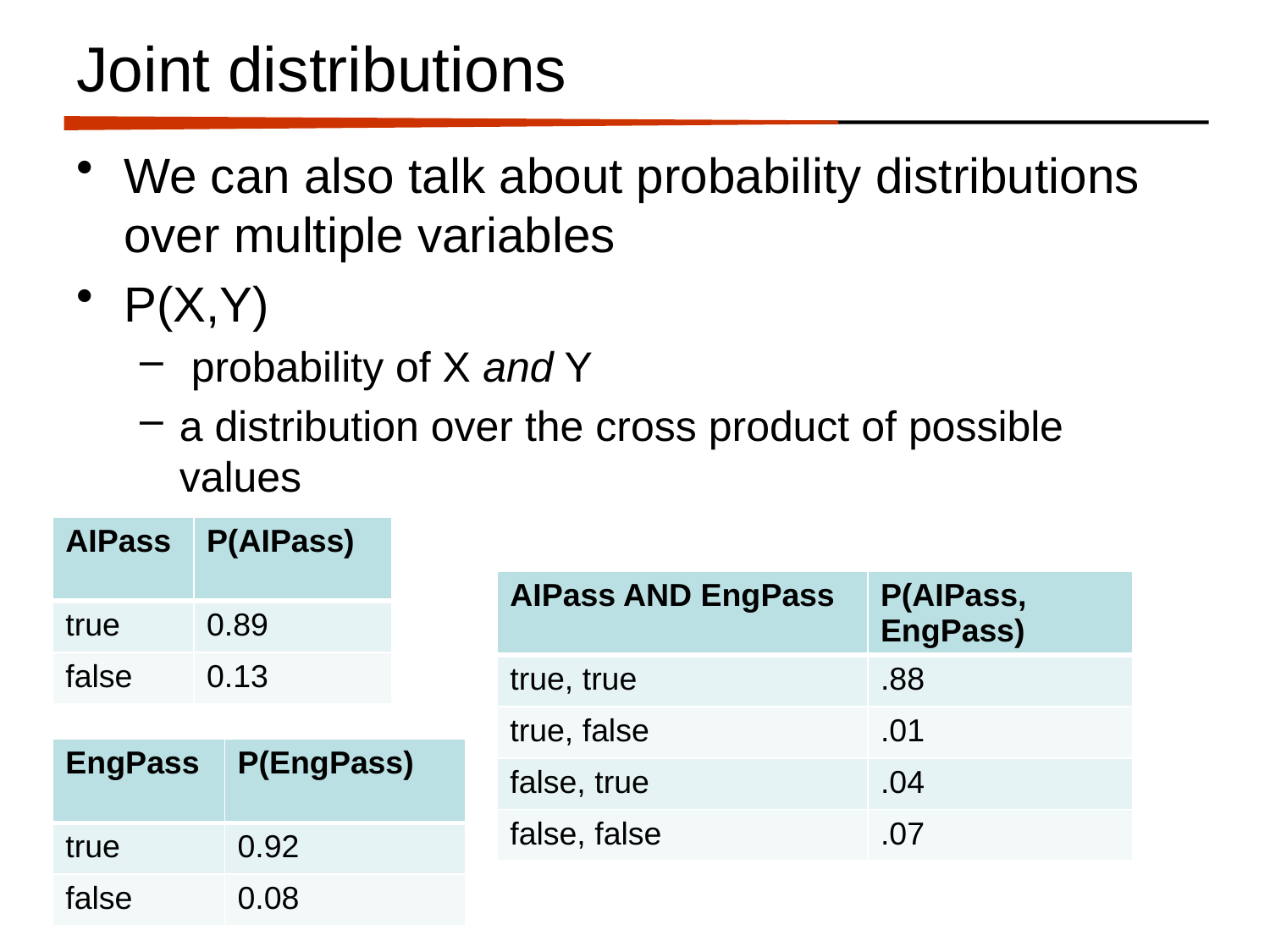

# Joint distributions
We can also talk about probability distributions over multiple variables
P(X,Y)
 probability of X and Y
a distribution over the cross product of possible values
| AIPass | P(AIPass) |
| --- | --- |
| true | 0.89 |
| false | 0.13 |
| AIPass AND EngPass | P(AIPass, EngPass) |
| --- | --- |
| true, true | .88 |
| true, false | .01 |
| false, true | .04 |
| false, false | .07 |
| EngPass | P(EngPass) |
| --- | --- |
| true | 0.92 |
| false | 0.08 |